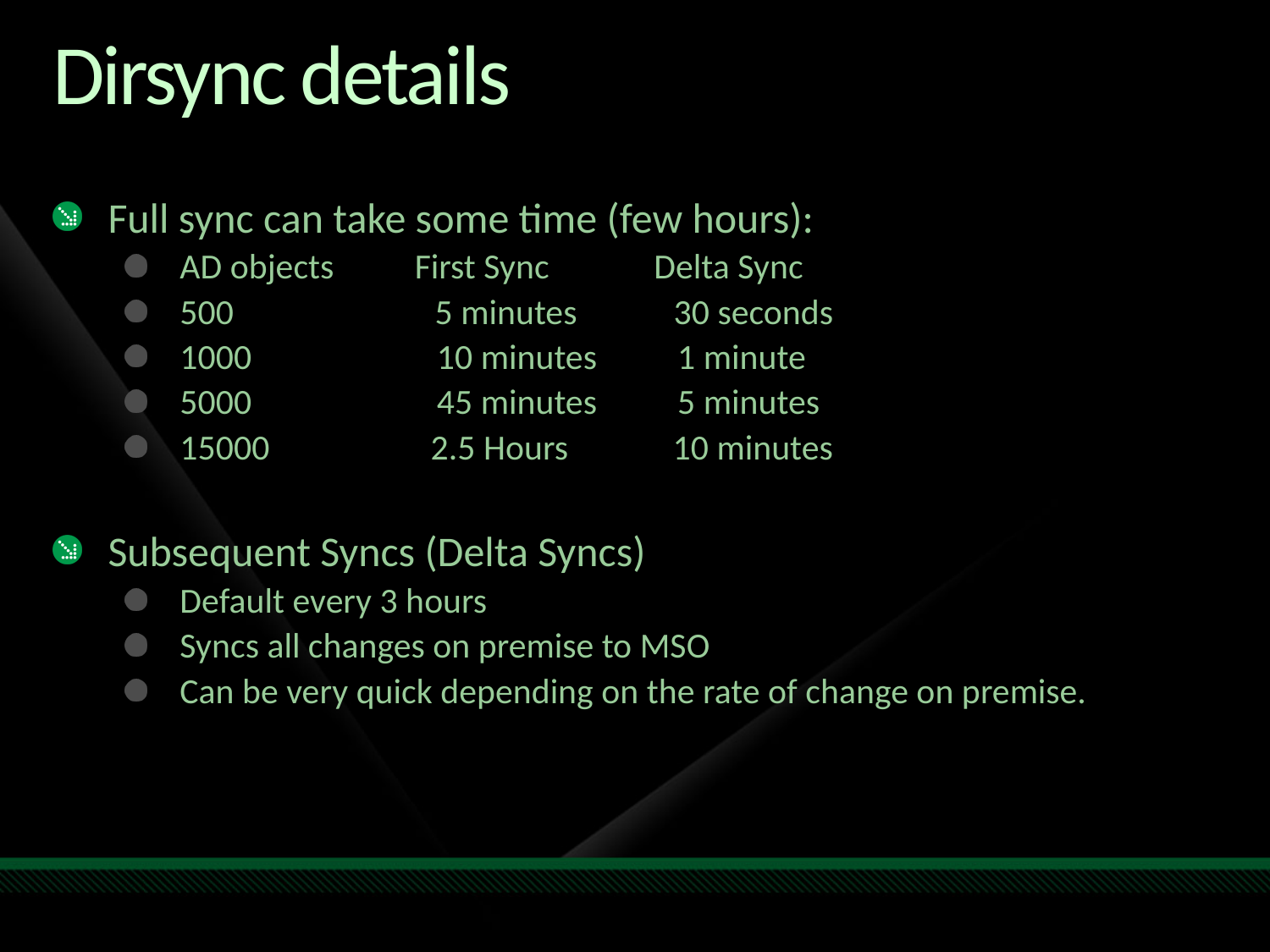

# Dirsync details
Full sync can take some time (few hours):
AD objects          First Sync             Delta Sync
500                         5 minutes            30 seconds
1000                       10 minutes          1 minute
5000                       45 minutes          5 minutes
15000                    2.5 Hours             10 minutes

Subsequent Syncs (Delta Syncs)
Default every 3 hours
Syncs all changes on premise to MSO
Can be very quick depending on the rate of change on premise.